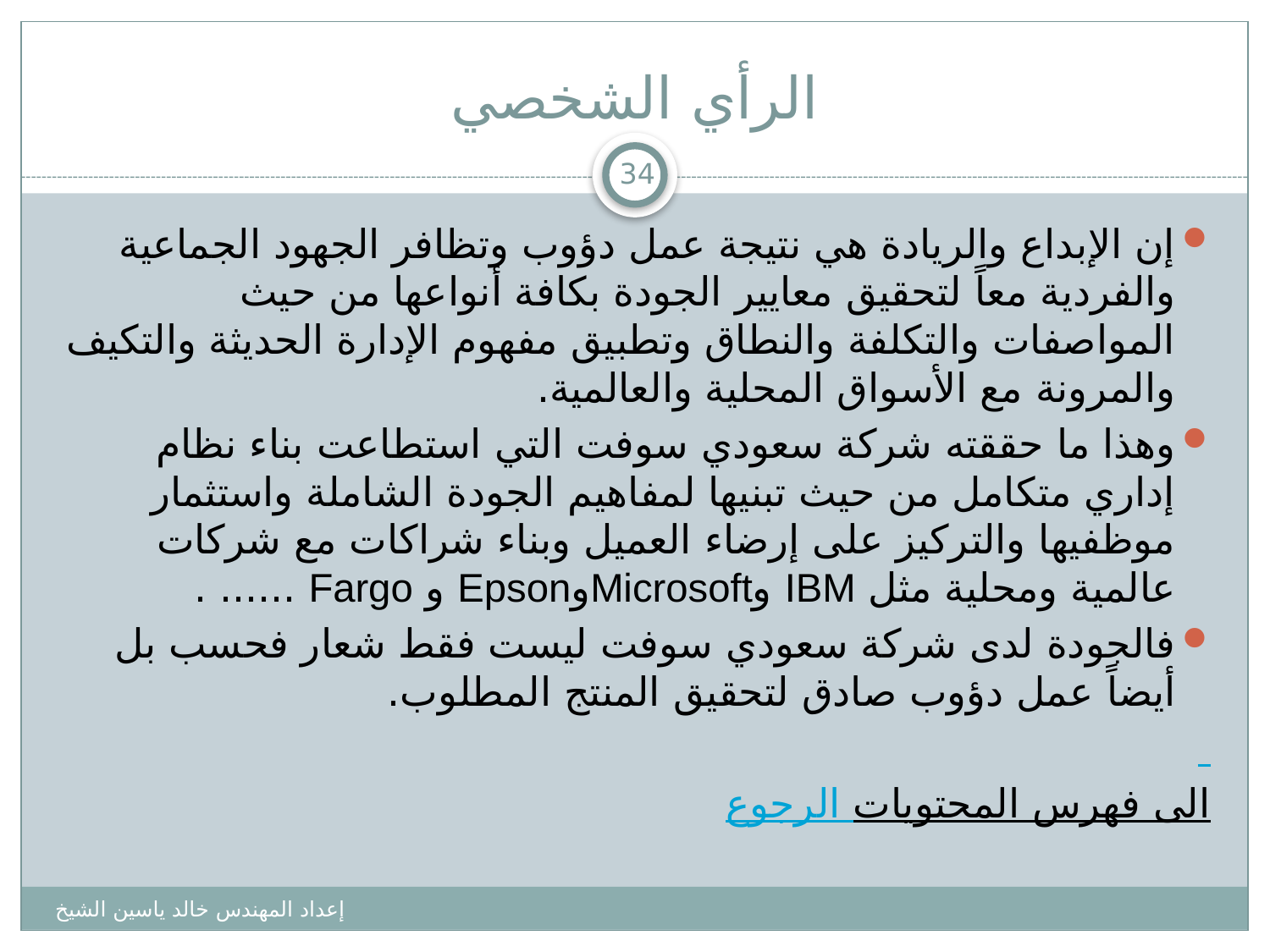

# الرأي الشخصي
34
إن الإبداع والريادة هي نتيجة عمل دؤوب وتظافر الجهود الجماعية والفردية معاً لتحقيق معايير الجودة بكافة أنواعها من حيث المواصفات والتكلفة والنطاق وتطبيق مفهوم الإدارة الحديثة والتكيف والمرونة مع الأسواق المحلية والعالمية.
وهذا ما حققته شركة سعودي سوفت التي استطاعت بناء نظام إداري متكامل من حيث تبنيها لمفاهيم الجودة الشاملة واستثمار موظفيها والتركيز على إرضاء العميل وبناء شراكات مع شركات عالمية ومحلية مثل IBM وMicrosoftوEpson و Fargo ...... .
فالجودة لدى شركة سعودي سوفت ليست فقط شعار فحسب بل أيضاً عمل دؤوب صادق لتحقيق المنتج المطلوب.

الرجوع الى فهرس المحتويات

إعداد المهندس خالد ياسين الشيخ